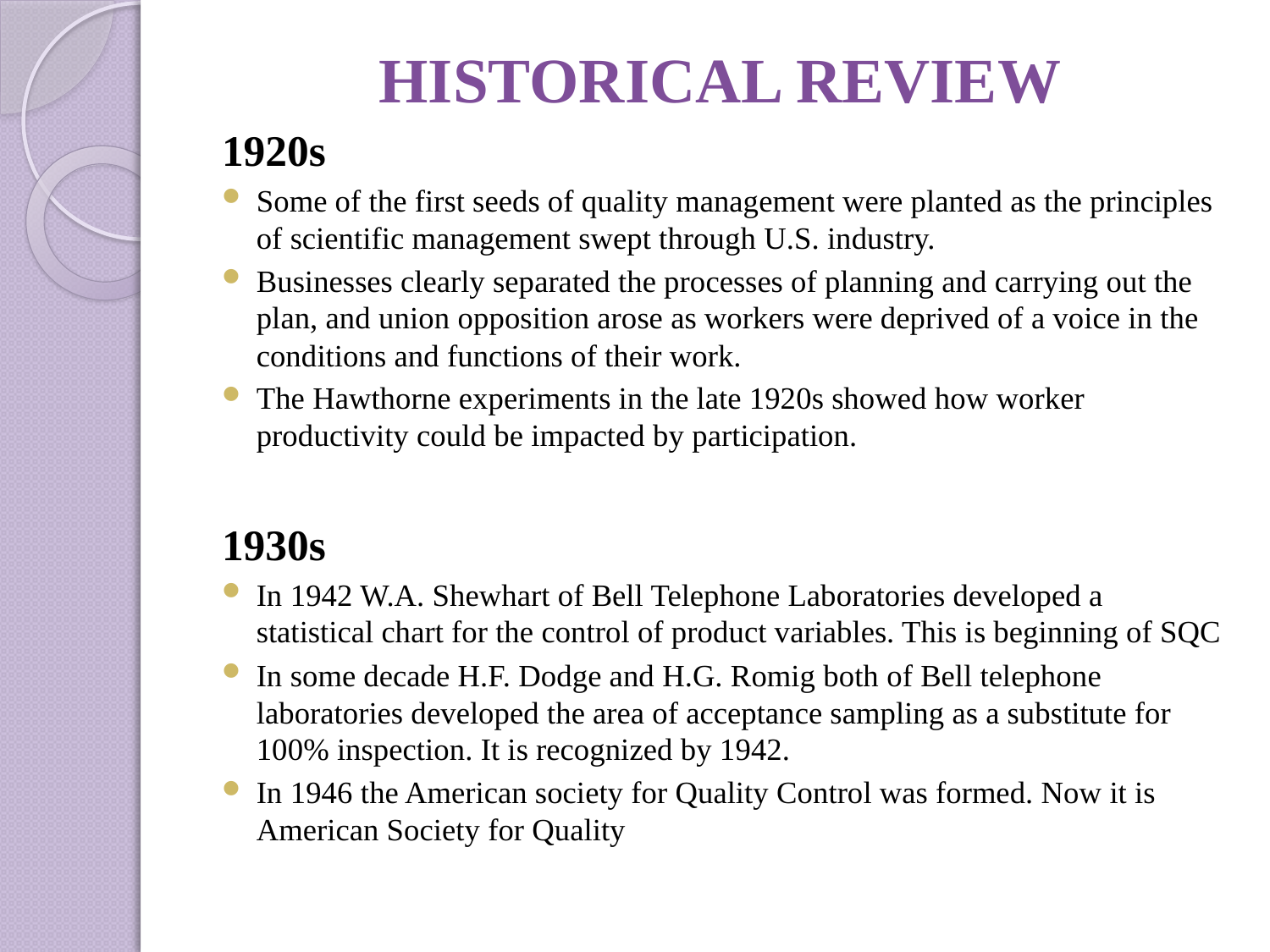

# HISTORICAL REVIEW
1920s
Some of the first seeds of quality management were planted as the principles of scientific management swept through U.S. industry.
Businesses clearly separated the processes of planning and carrying out the plan, and union opposition arose as workers were deprived of a voice in the conditions and functions of their work.
The Hawthorne experiments in the late 1920s showed how worker productivity could be impacted by participation.

1930s
In 1942 W.A. Shewhart of Bell Telephone Laboratories developed a statistical chart for the control of product variables. This is beginning of SQC
In some decade H.F. Dodge and H.G. Romig both of Bell telephone laboratories developed the area of acceptance sampling as a substitute for 100% inspection. It is recognized by 1942.
In 1946 the American society for Quality Control was formed. Now it is American Society for Quality